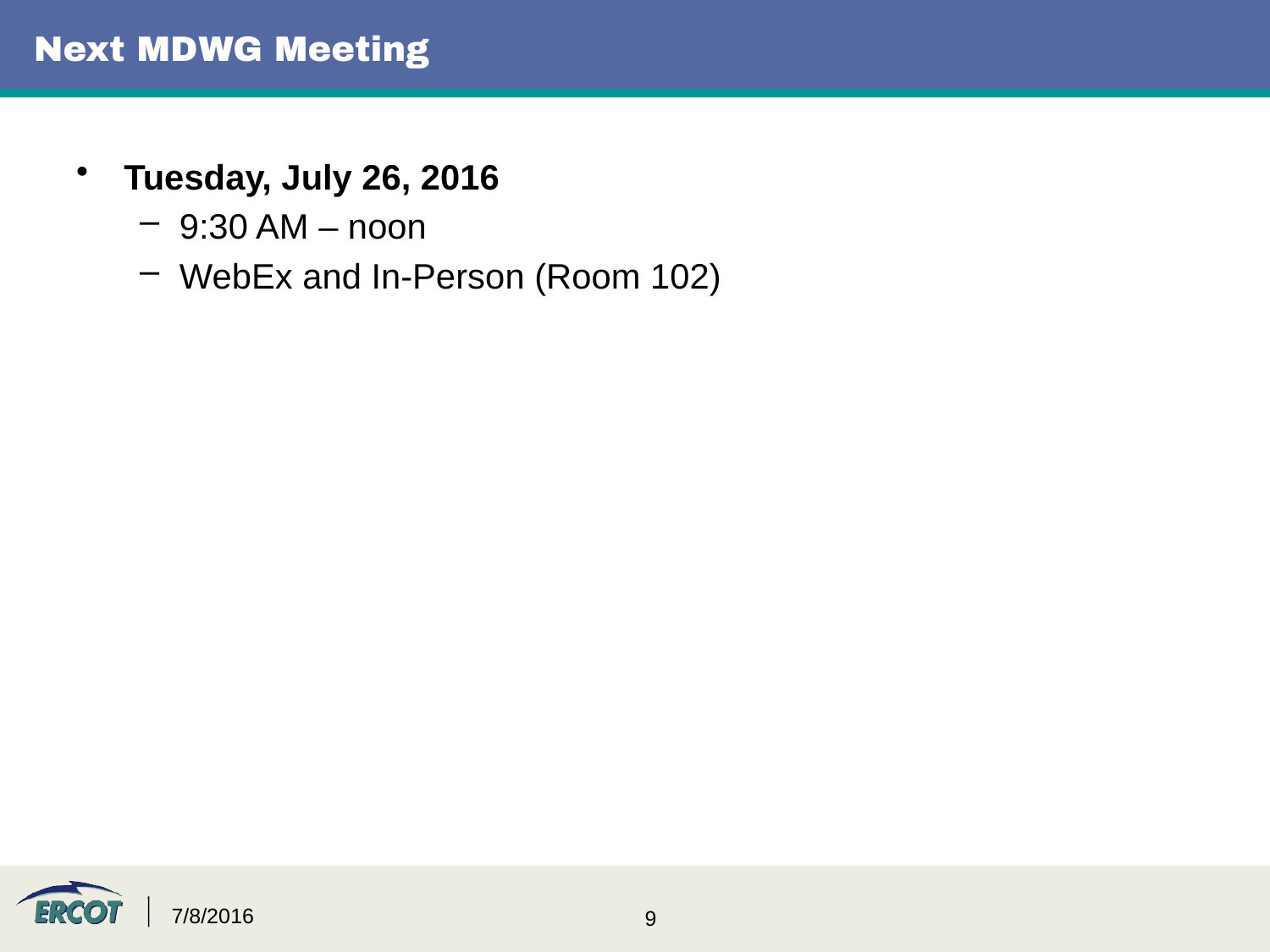

# Next MDWG Meeting
Tuesday, July 26, 2016
9:30 AM – noon
WebEx and In-Person (Room 102)
7/8/2016